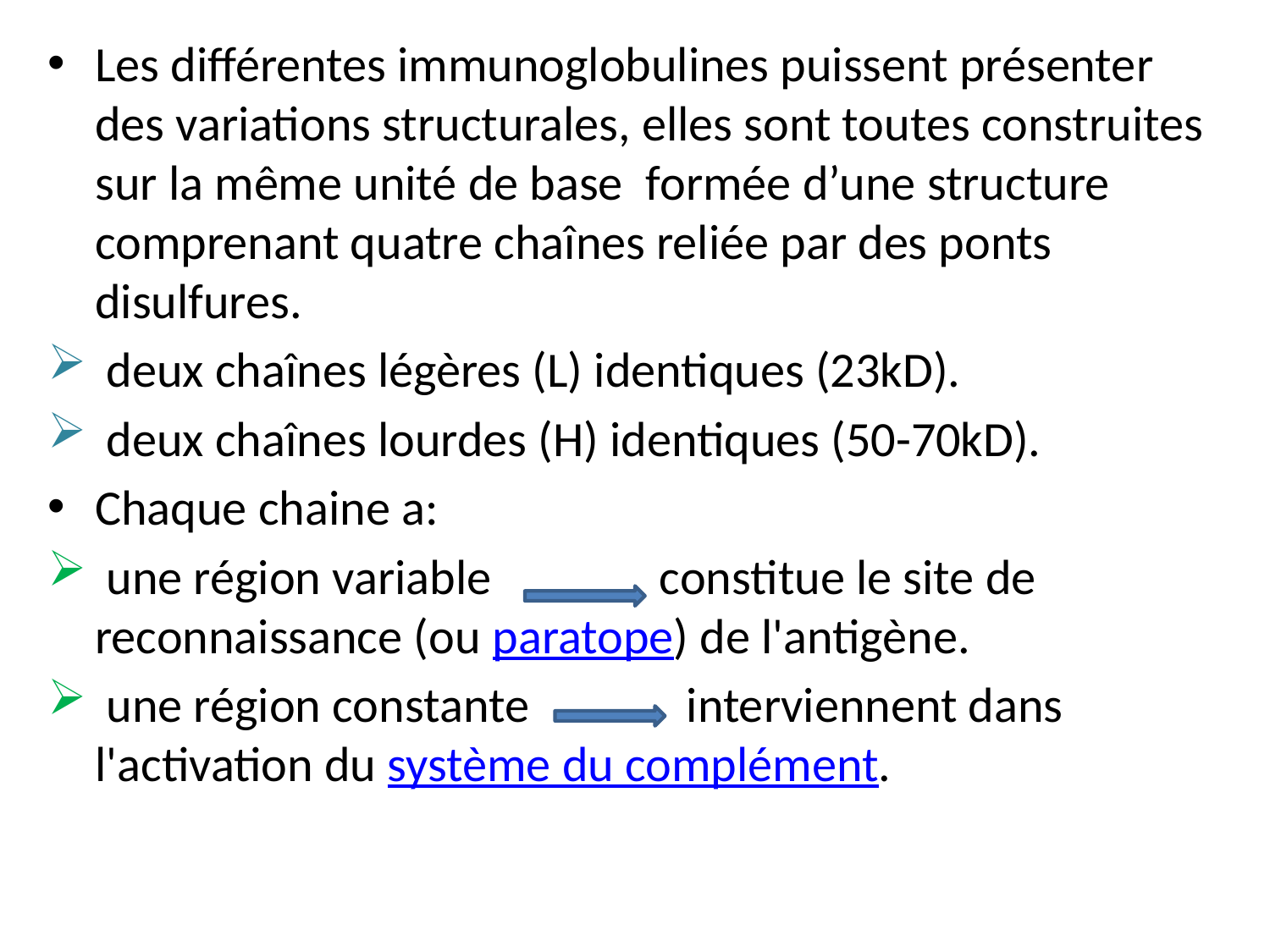

Les différentes immunoglobulines puissent présenter des variations structurales, elles sont toutes construites sur la même unité de base  formée d’une structure comprenant quatre chaînes reliée par des ponts disulfures.
 deux chaînes légères (L) identiques (23kD).
 deux chaînes lourdes (H) identiques (50-70kD).
Chaque chaine a:
 une région variable               constitue le site de reconnaissance (ou paratope) de l'antigène.
 une région constante              interviennent dans l'activation du système du complément.